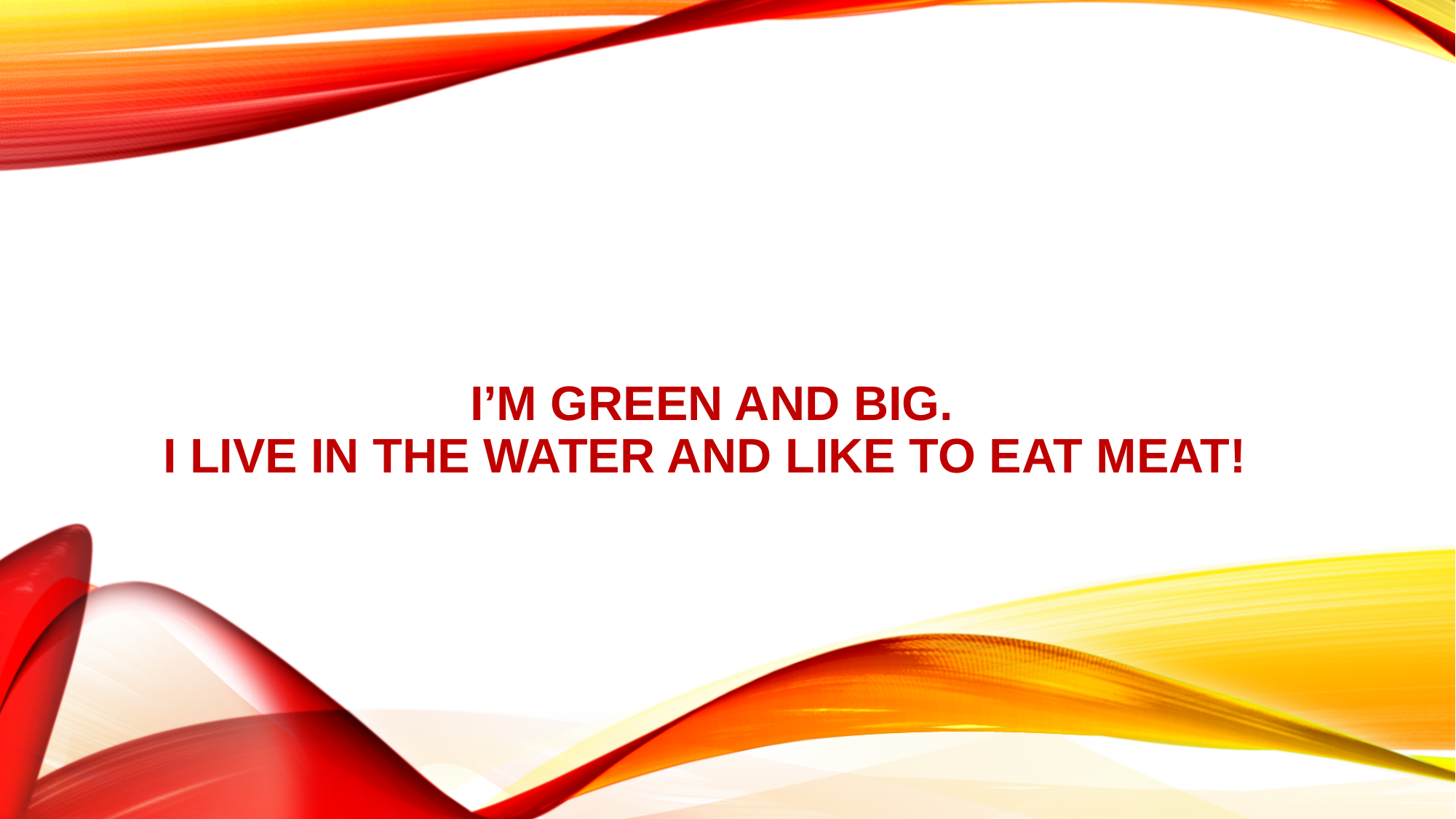

# I’m green and big. I live in the water and like to eat meat!